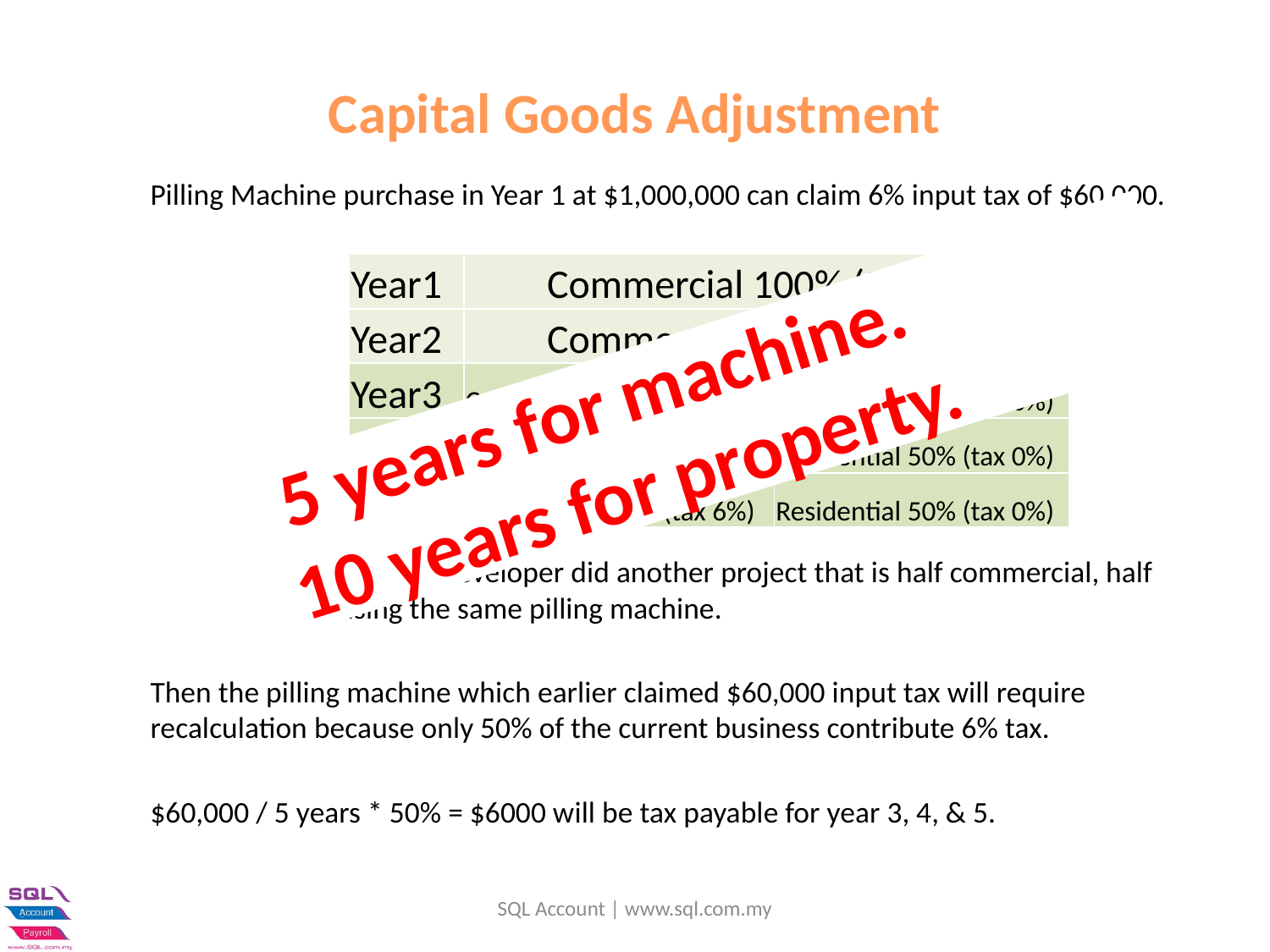

Capital Goods Adjustment
Pilling Machine purchase in Year 1 at $1,000,000 can claim 6% input tax of $60,000.

However on Year 3, the developer did another project that is half commercial, half residential and using the same pilling machine.

Then the pilling machine which earlier claimed $60,000 input tax will require recalculation because only 50% of the current business contribute 6% tax.

$60,000 / 5 years * 50% = $6000 will be tax payable for year 3, 4, & 5.

| Year1 | Commercial 100% (tax 6%) |  |
| --- | --- | --- |
| Year2 | Commercial 100% (tax 6%) |  |
| Year3 | Commercial 50% (tax 6%) | Residential 50% (tax 0%) |
| Year4 | Commercial 50% (tax 6%) | Residential 50% (tax 0%) |
| Year5 | Commercial 50% (tax 6%) | Residential 50% (tax 0%) |
5 years for machine.
10 years for property.
SQL Account | www.sql.com.my